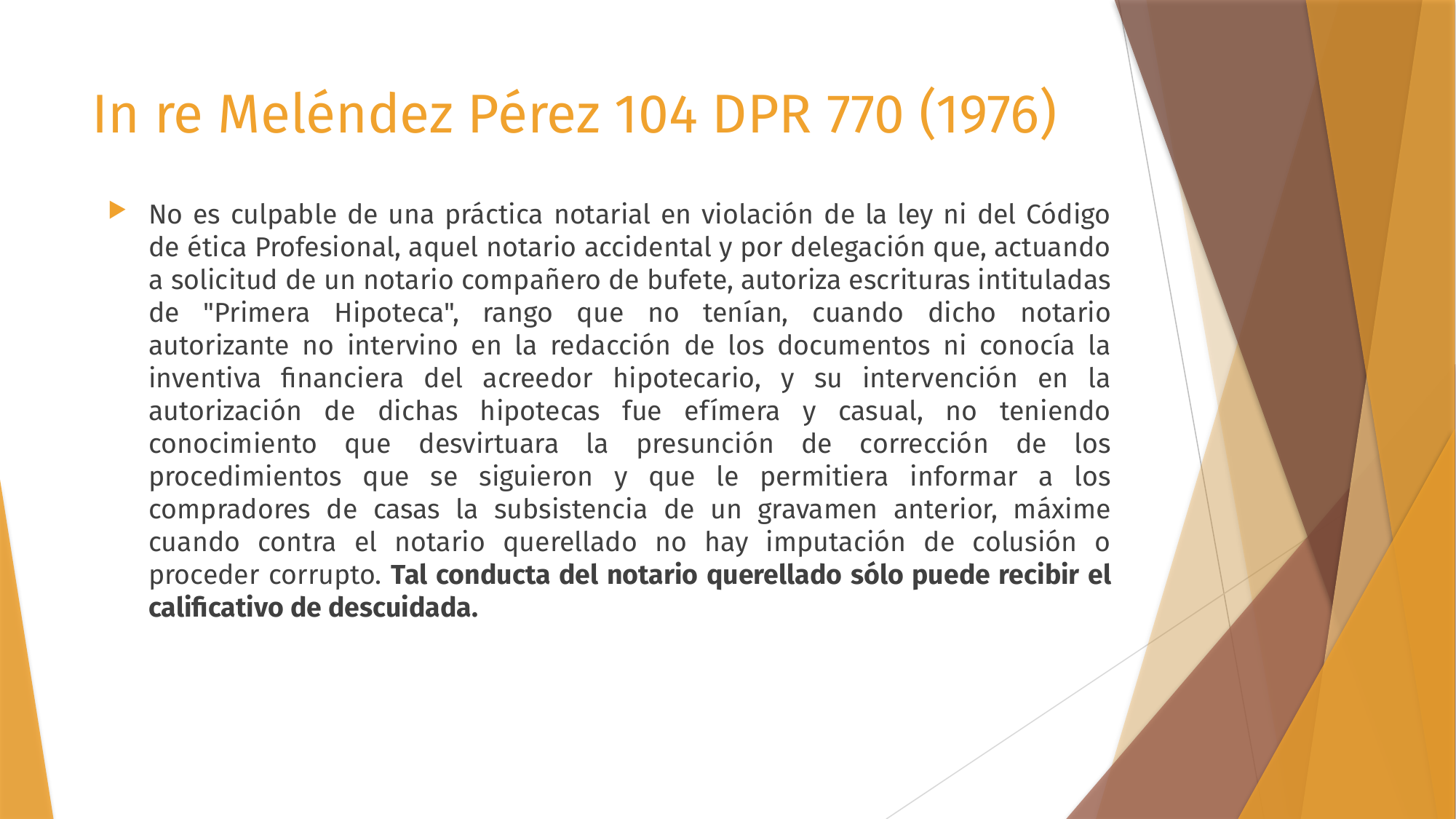

# In re Meléndez Pérez 104 DPR 770 (1976)
No es culpable de una práctica notarial en violación de la ley ni del Código de ética Profesional, aquel notario accidental y por delegación que, actuando a solicitud de un notario compañero de bufete, autoriza escrituras intituladas de "Primera Hipoteca", rango que no tenían, cuando dicho notario autorizante no intervino en la redacción de los documentos ni conocía la inventiva financiera del acreedor hipotecario, y su intervención en la autorización de dichas hipotecas fue efímera y casual, no teniendo conocimiento que desvirtuara la presunción de corrección de los procedimientos que se siguieron y que le permitiera informar a los compradores de casas la subsistencia de un gravamen anterior, máxime cuando contra el notario querellado no hay imputación de colusión o proceder corrupto. Tal conducta del notario querellado sólo puede recibir el calificativo de descuidada.